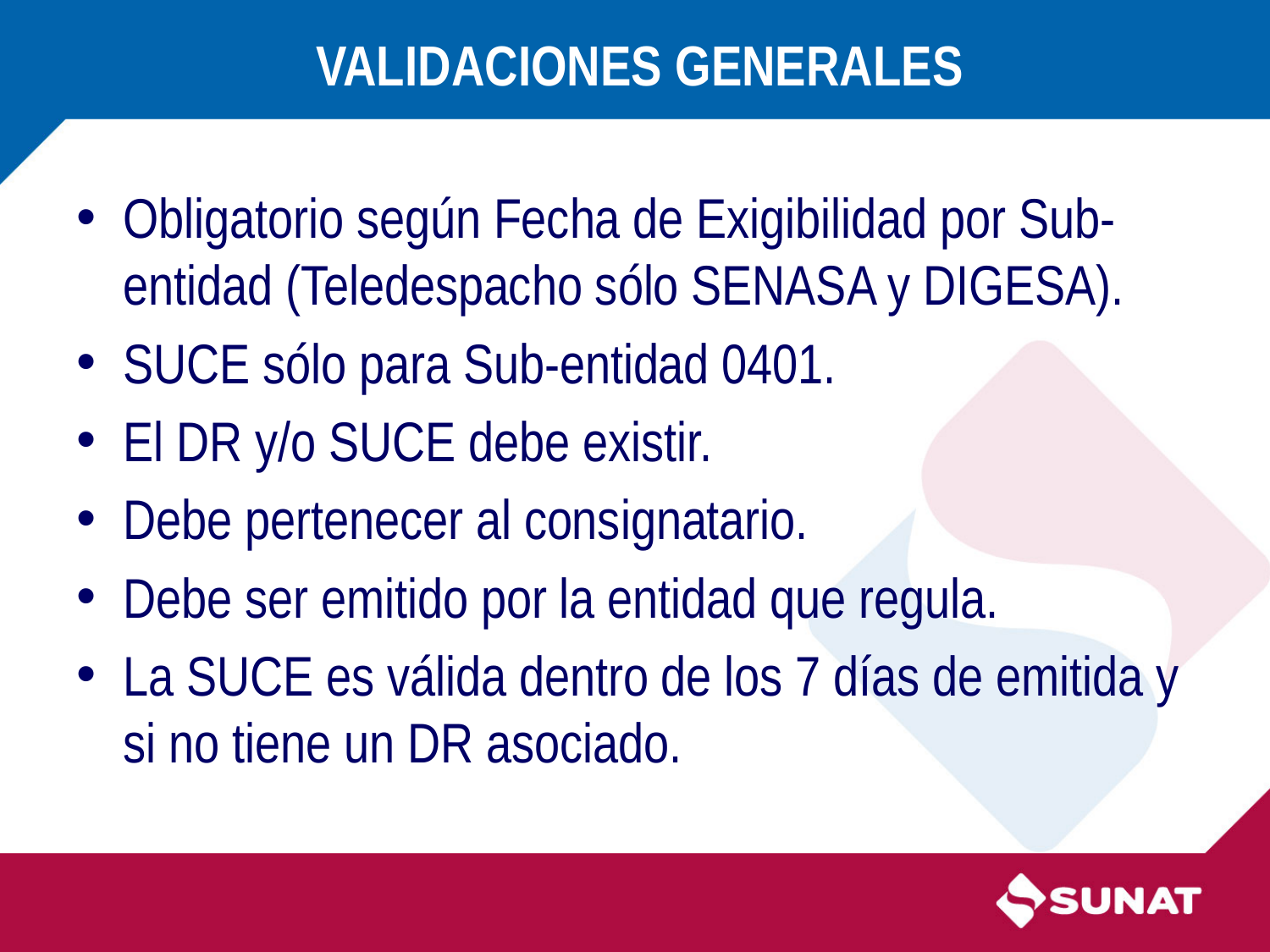

# VALIDACIONES GENERALES
Obligatorio según Fecha de Exigibilidad por Sub-entidad (Teledespacho sólo SENASA y DIGESA).
SUCE sólo para Sub-entidad 0401.
El DR y/o SUCE debe existir.
Debe pertenecer al consignatario.
Debe ser emitido por la entidad que regula.
La SUCE es válida dentro de los 7 días de emitida y si no tiene un DR asociado.